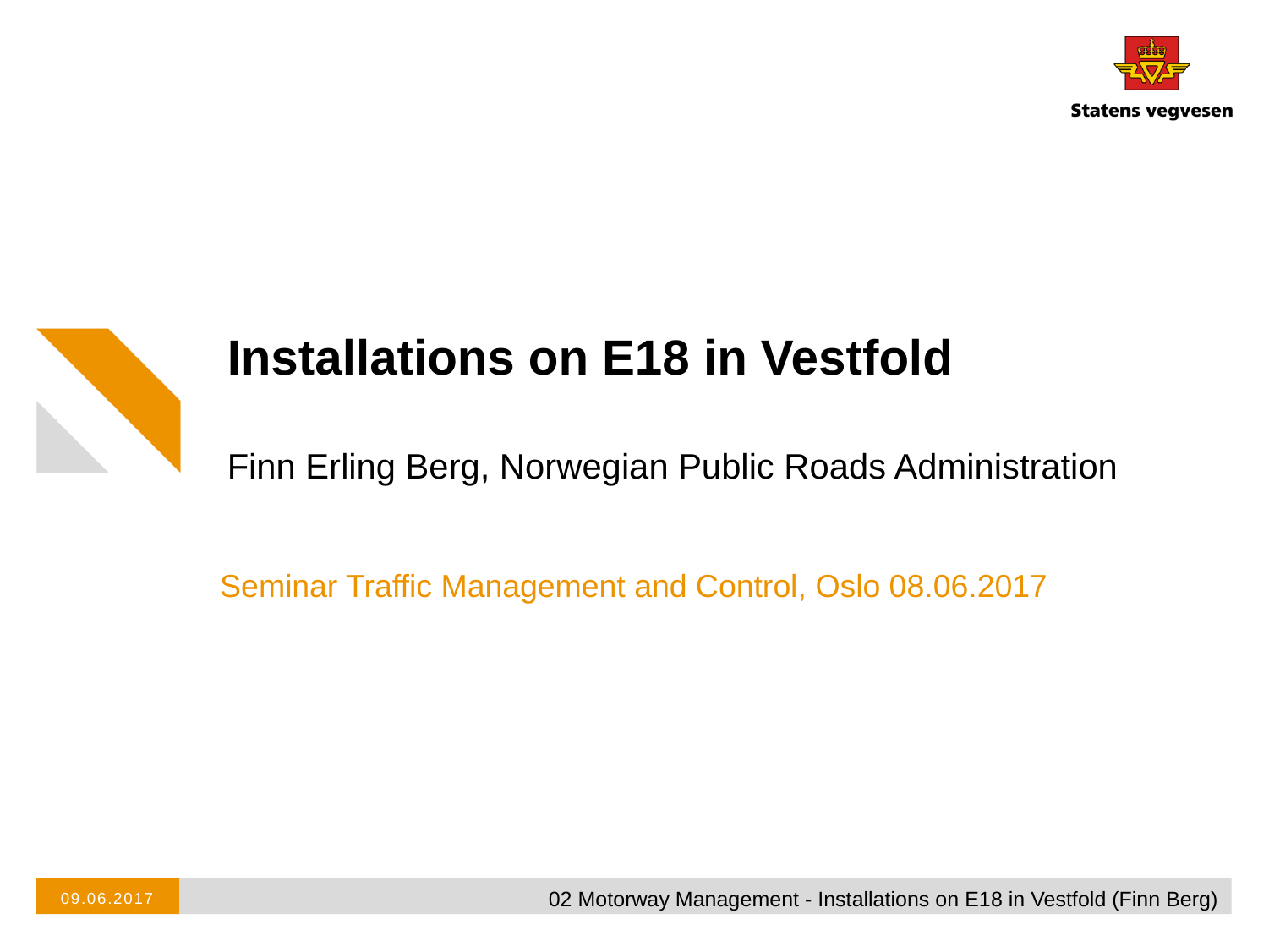

# Installations on E18 in Vestfold Finn Erling Berg, Norwegian Public Roads Administration
Seminar Traffic Management and Control, Oslo 08.06.2017

02 Motorway Management - Installations on E18 in Vestfold (Finn Berg)
09.06.2017